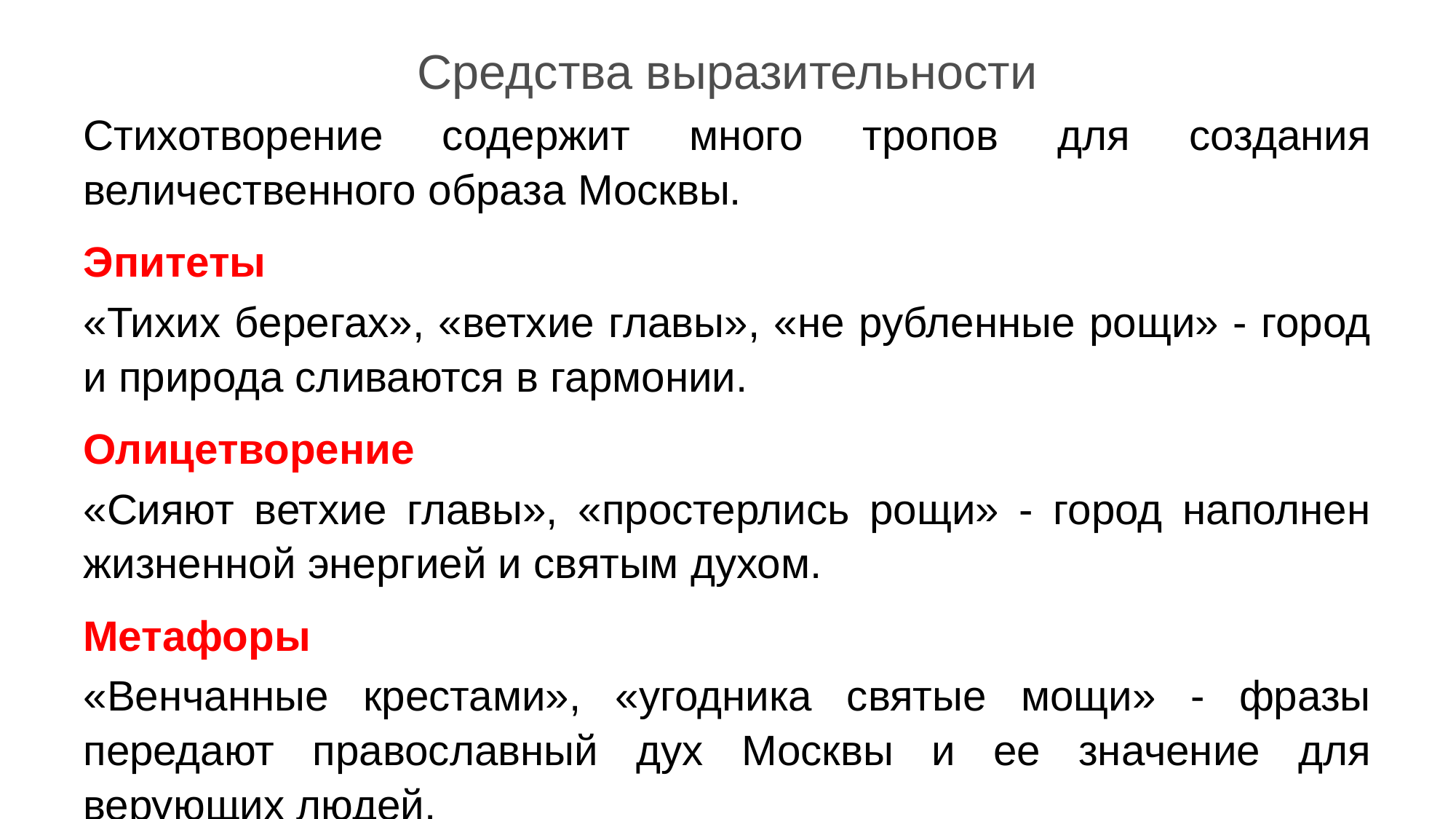

Средства выразительности
Стихотворение содержит много тропов для создания величественного образа Москвы.
Эпитеты
«Тихих берегах», «ветхие главы», «не рубленные рощи» - город и природа сливаются в гармонии.
Олицетворение
«Сияют ветхие главы», «простерлись рощи» - город наполнен жизненной энергией и святым духом.
Метафоры
«Венчанные крестами», «угодника святые мощи» - фразы передают православный дух Москвы и ее значение для верующих людей.